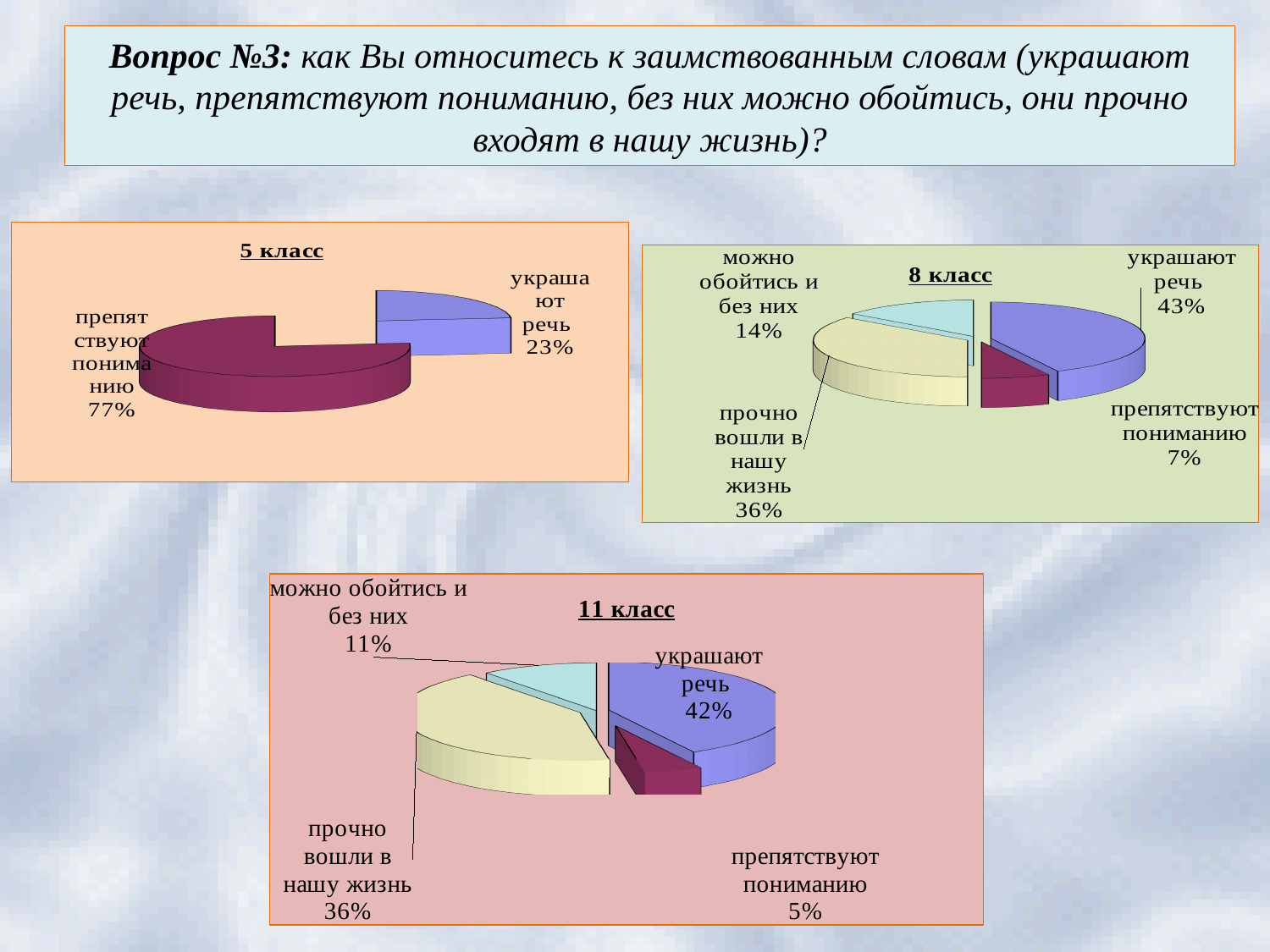

Вопрос №3: как Вы относитесь к заимствованным словам (украшают речь, препятствуют пониманию, без них можно обойтись, они прочно входят в нашу жизнь)?

[unsupported chart]

[unsupported chart]

[unsupported chart]